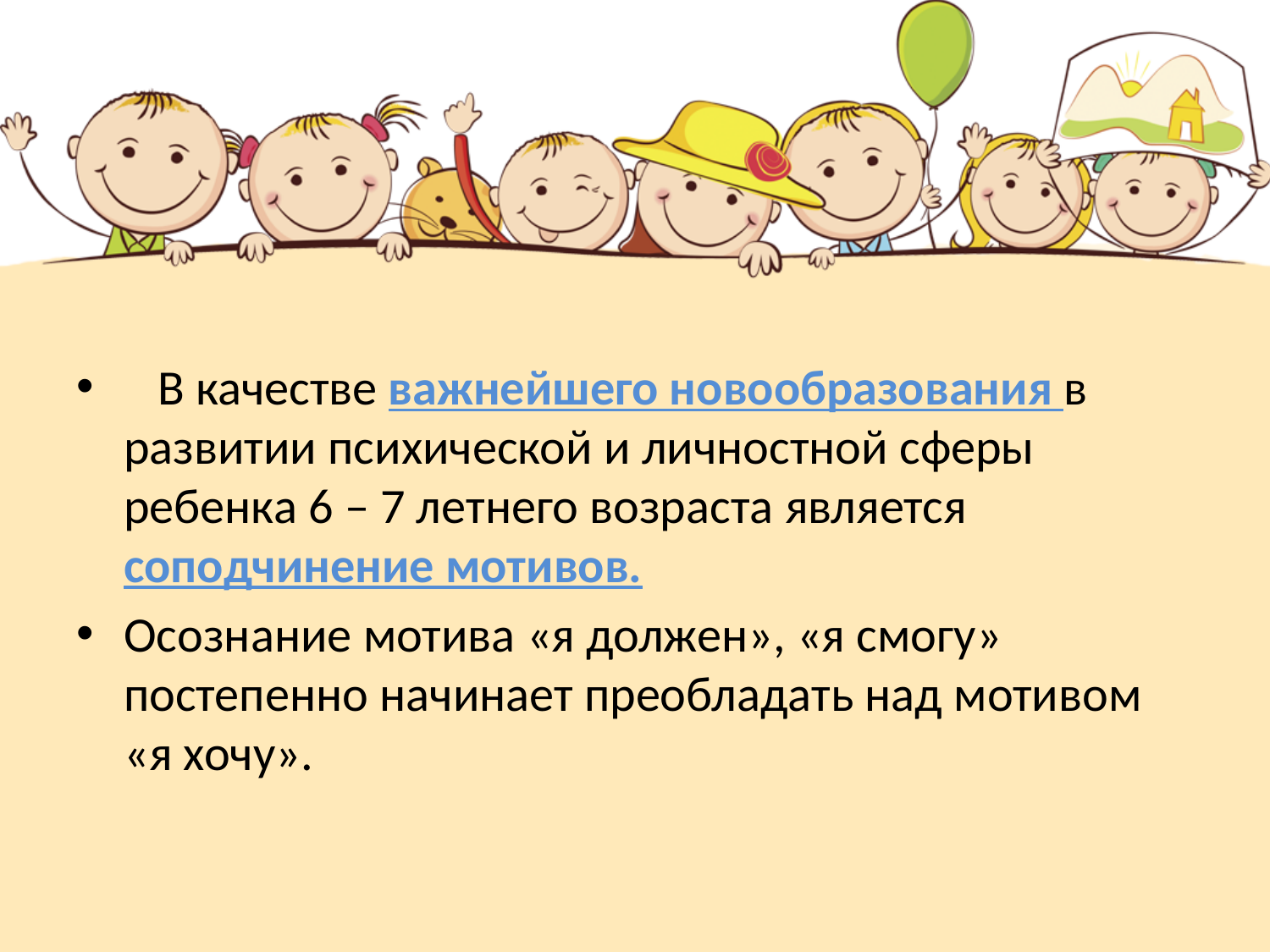

В качестве важнейшего новообразования в развитии психической и личностной сферы ребенка 6 – 7 летнего возраста является соподчинение мотивов.
Осознание мотива «я должен», «я смогу» постепенно начинает преобладать над мотивом «я хочу».